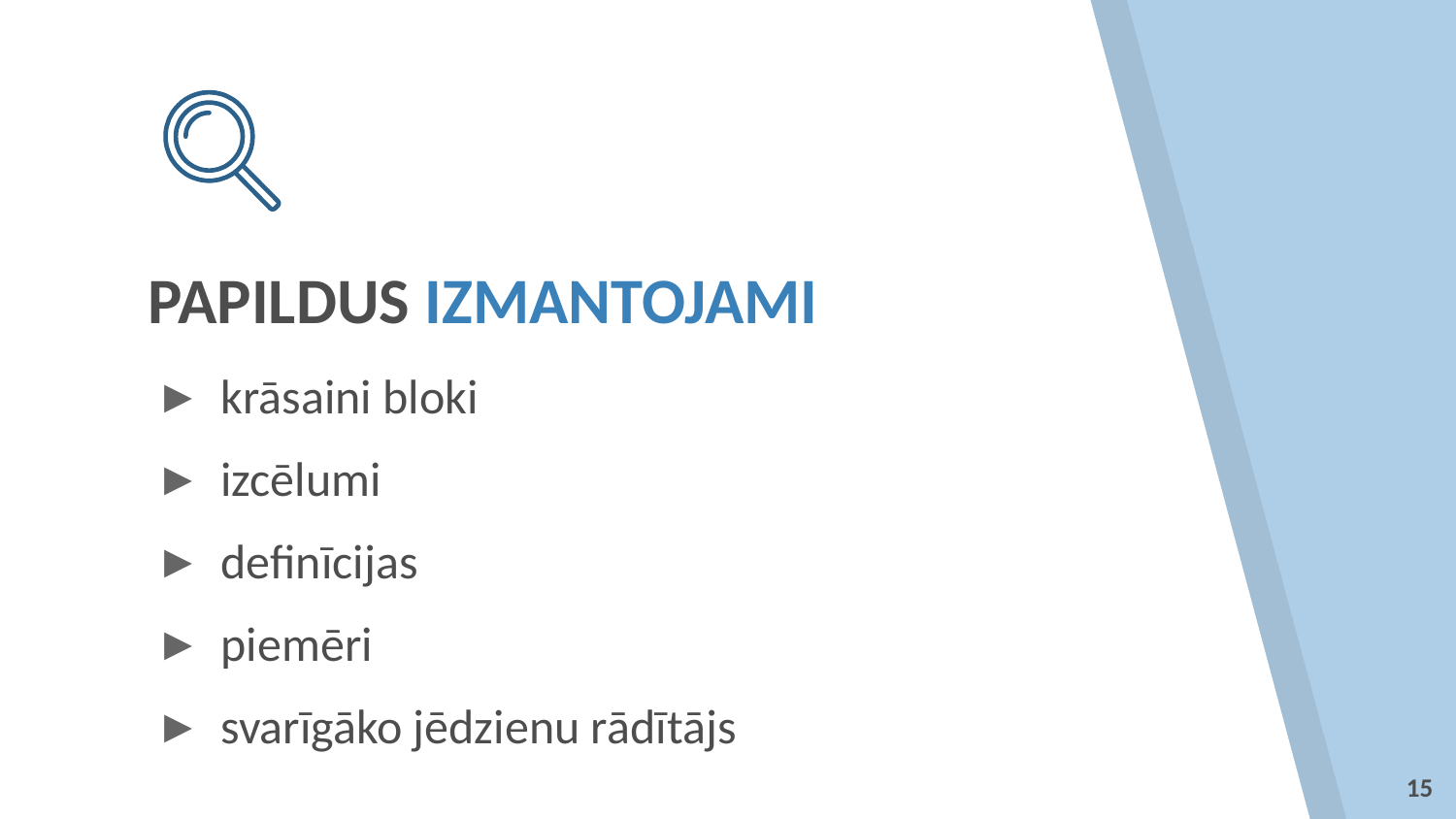

# PAPILDUS IZMANTOJAMI
krāsaini bloki
izcēlumi
definīcijas
piemēri
svarīgāko jēdzienu rādītājs

15